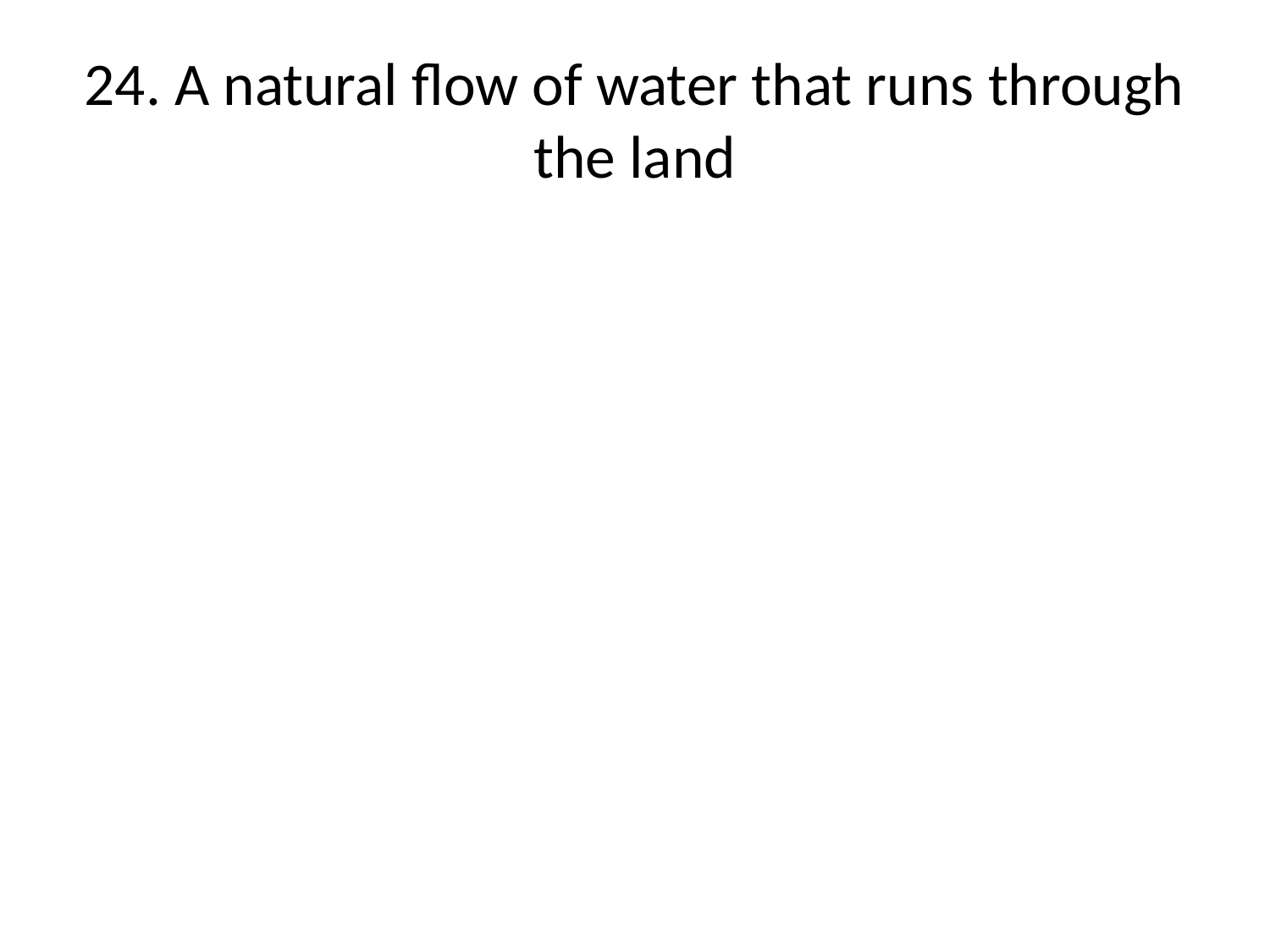

# 24. A natural flow of water that runs through the land